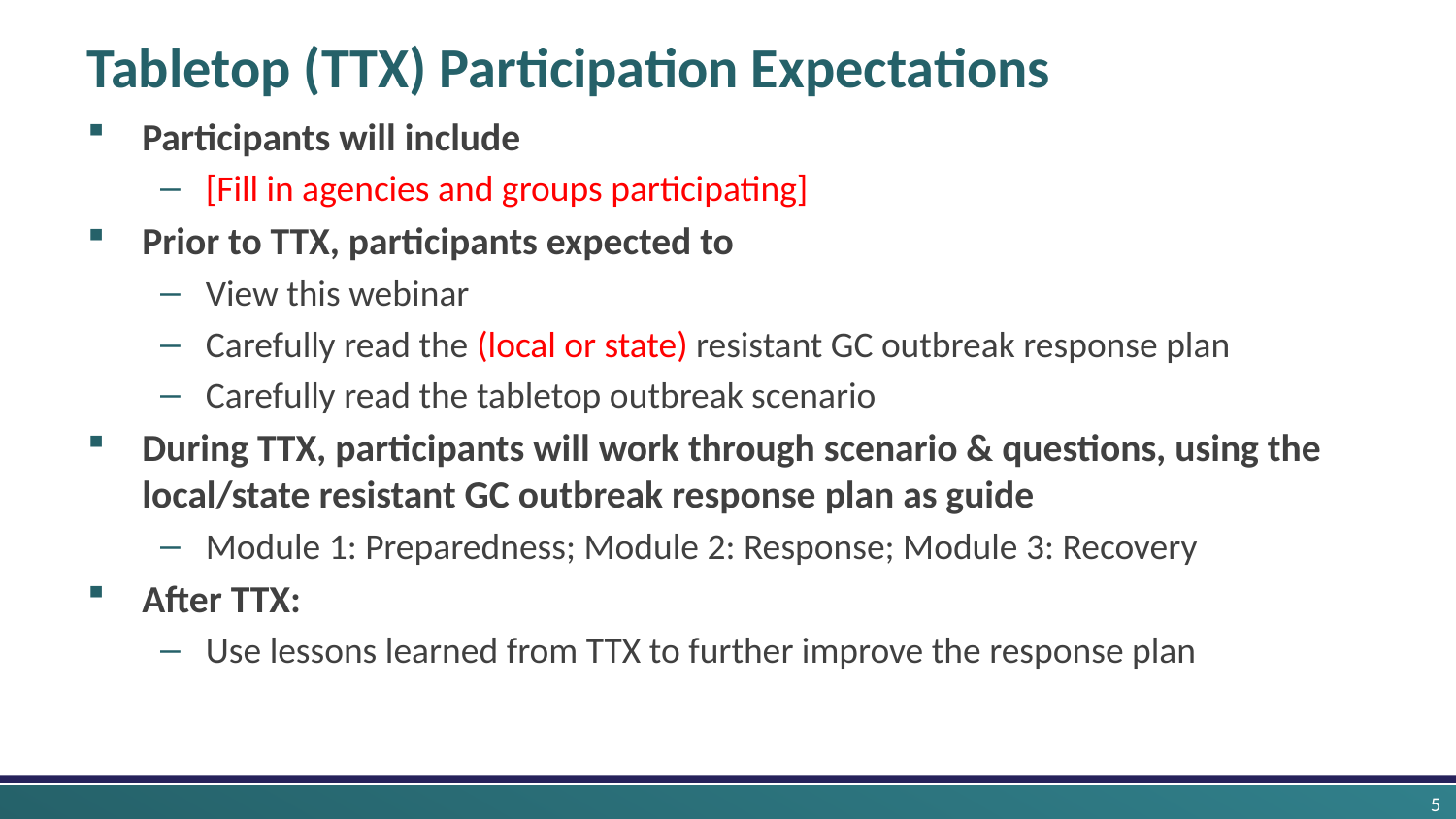

# Tabletop (TTX) Participation Expectations
Participants will include
[Fill in agencies and groups participating]
Prior to TTX, participants expected to
View this webinar
Carefully read the (local or state) resistant GC outbreak response plan
Carefully read the tabletop outbreak scenario
During TTX, participants will work through scenario & questions, using the local/state resistant GC outbreak response plan as guide
Module 1: Preparedness; Module 2: Response; Module 3: Recovery
After TTX:
Use lessons learned from TTX to further improve the response plan
5